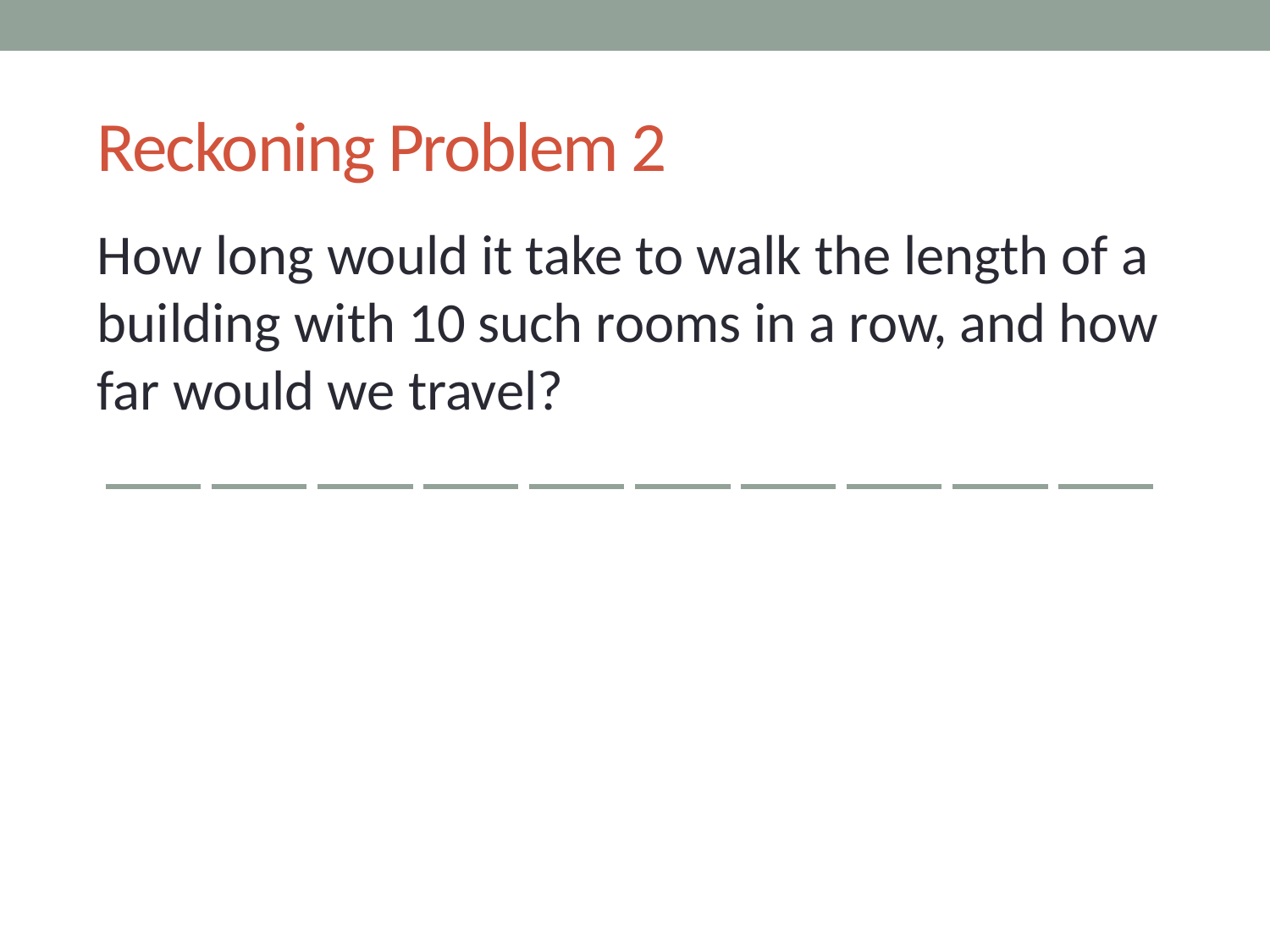

# Reckoning Problem 2
How long would it take to walk the length of a building with 10 such rooms in a row, and how far would we travel?